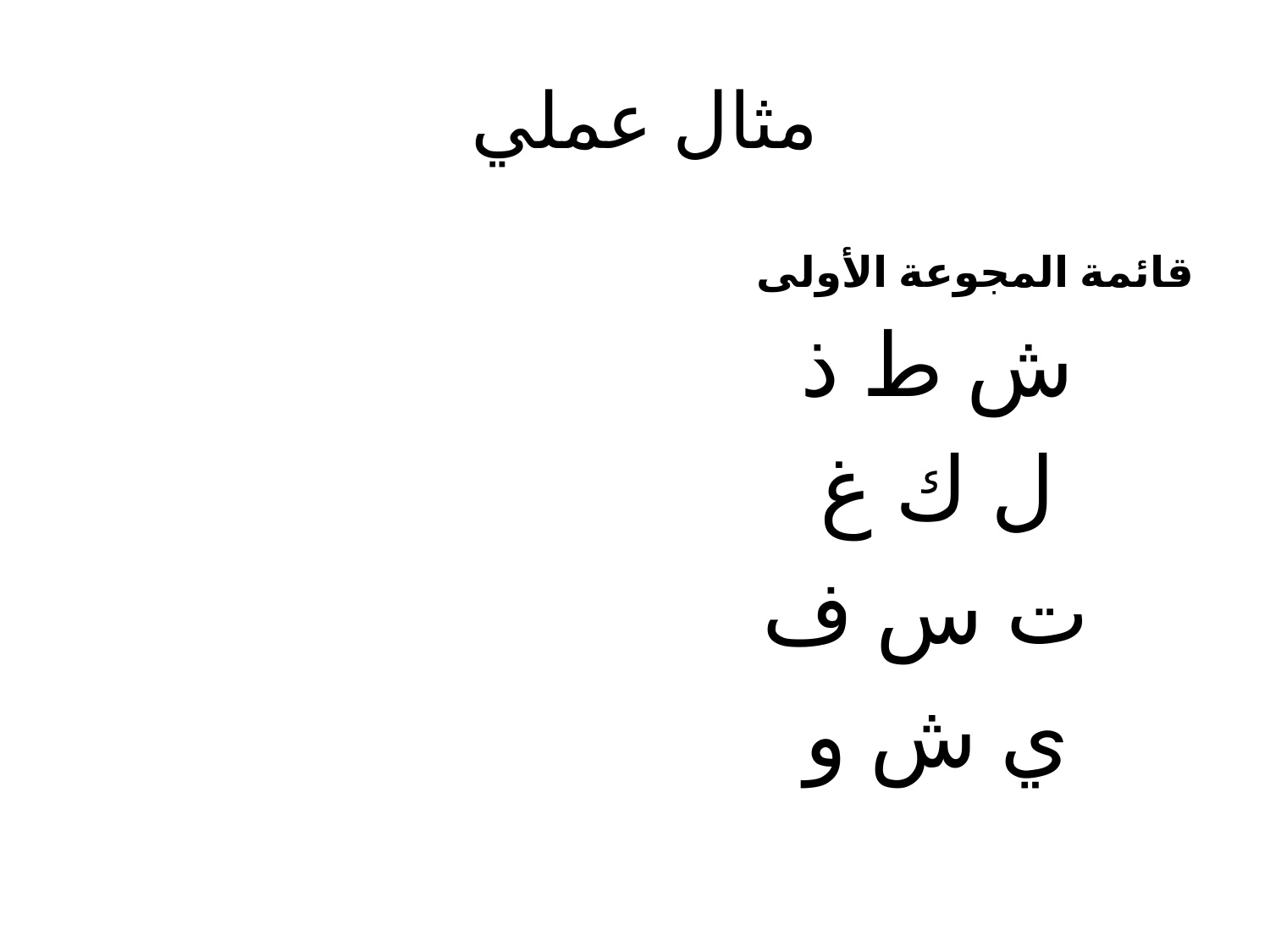

# مثال عملي

قائمة المجوعة الأولى

ش ط ذ
ل ك غ
ت س ف
ي ش و